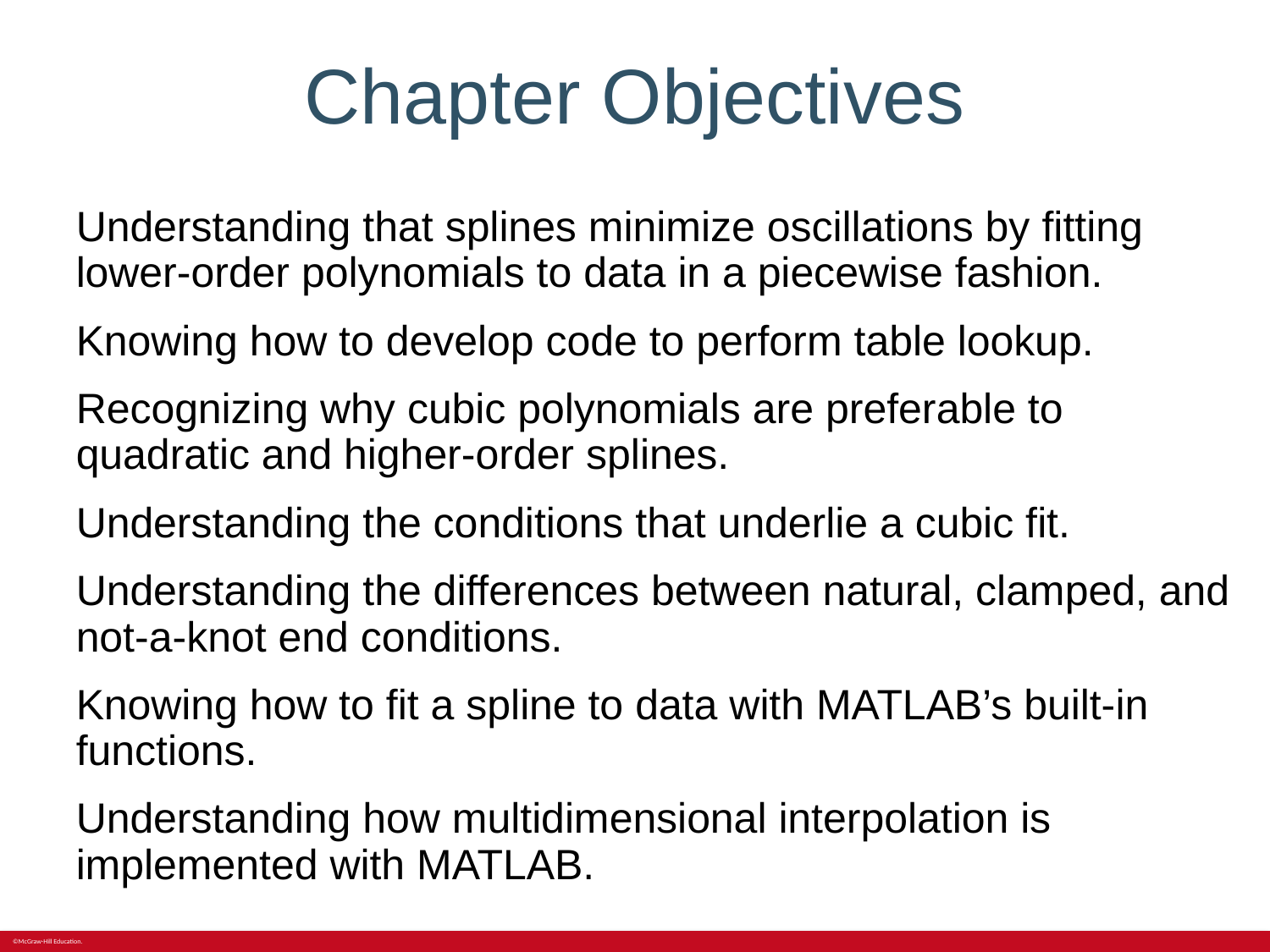

# Chapter Objectives
Understanding that splines minimize oscillations by fitting lower-order polynomials to data in a piecewise fashion.
Knowing how to develop code to perform table lookup.
Recognizing why cubic polynomials are preferable to quadratic and higher-order splines.
Understanding the conditions that underlie a cubic fit.
Understanding the differences between natural, clamped, and not-a-knot end conditions.
Knowing how to fit a spline to data with MATLAB’s built-in functions.
Understanding how multidimensional interpolation is implemented with MATLAB.